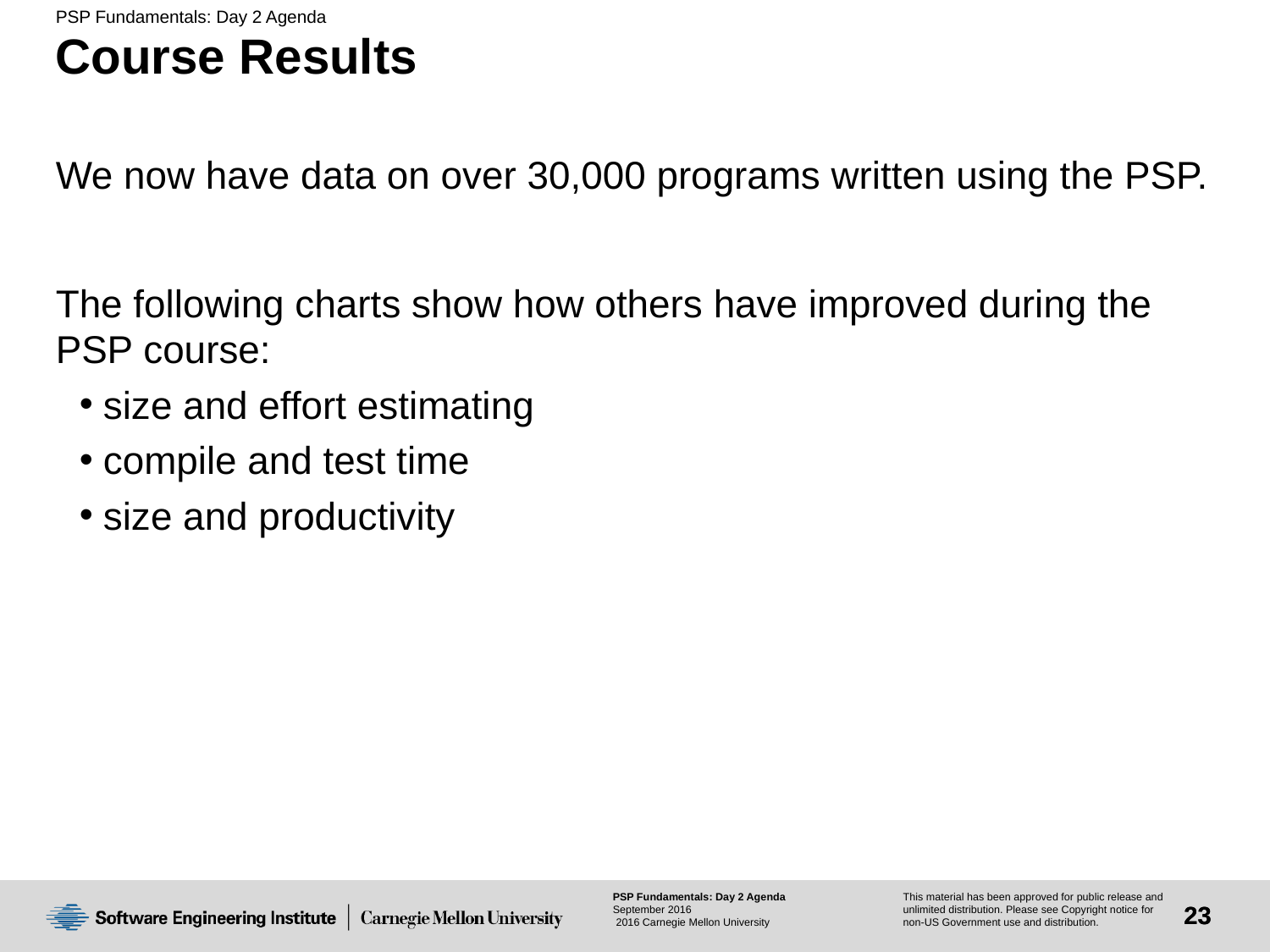

# Course Results
We now have data on over 30,000 programs written using the PSP.

The following charts show how others have improved during the PSP course:
size and effort estimating
compile and test time
size and productivity